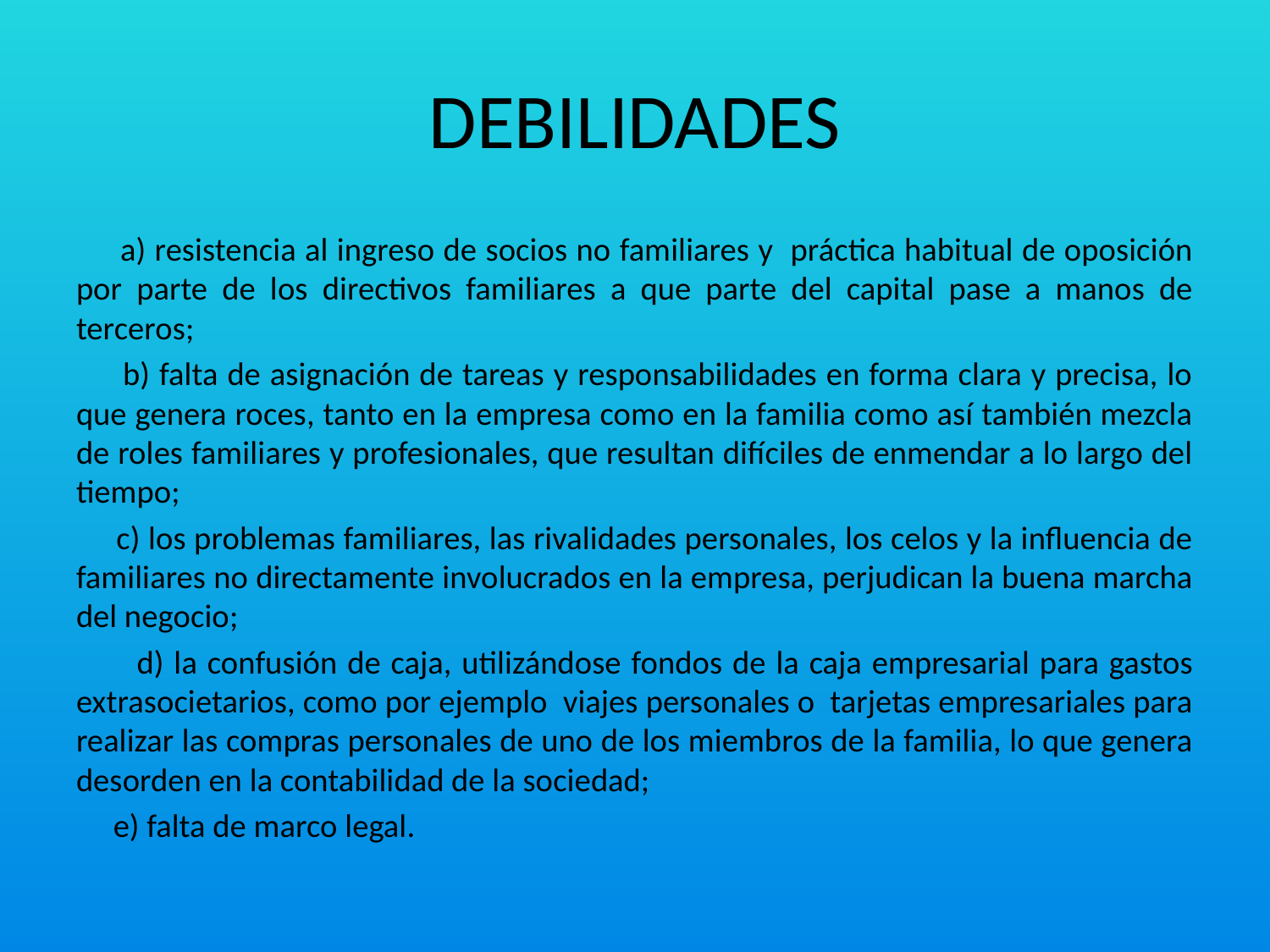

# DEBILIDADES
     a) resistencia al ingreso de socios no familiares y  práctica habitual de oposición por parte de los directivos familiares a que parte del capital pase a manos de terceros;
     b) falta de asignación de tareas y responsabilidades en forma clara y precisa, lo que genera roces, tanto en la empresa como en la familia como así también mezcla de roles familiares y profesionales, que resultan difíciles de enmendar a lo largo del tiempo;
     c) los problemas familiares, las rivalidades personales, los celos y la influencia de familiares no directamente involucrados en la empresa, perjudican la buena marcha del negocio;
      d) la confusión de caja, utilizándose fondos de la caja empresarial para gastos extrasocietarios, como por ejemplo  viajes personales o  tarjetas empresariales para realizar las compras personales de uno de los miembros de la familia, lo que genera desorden en la contabilidad de la sociedad;
     e) falta de marco legal.